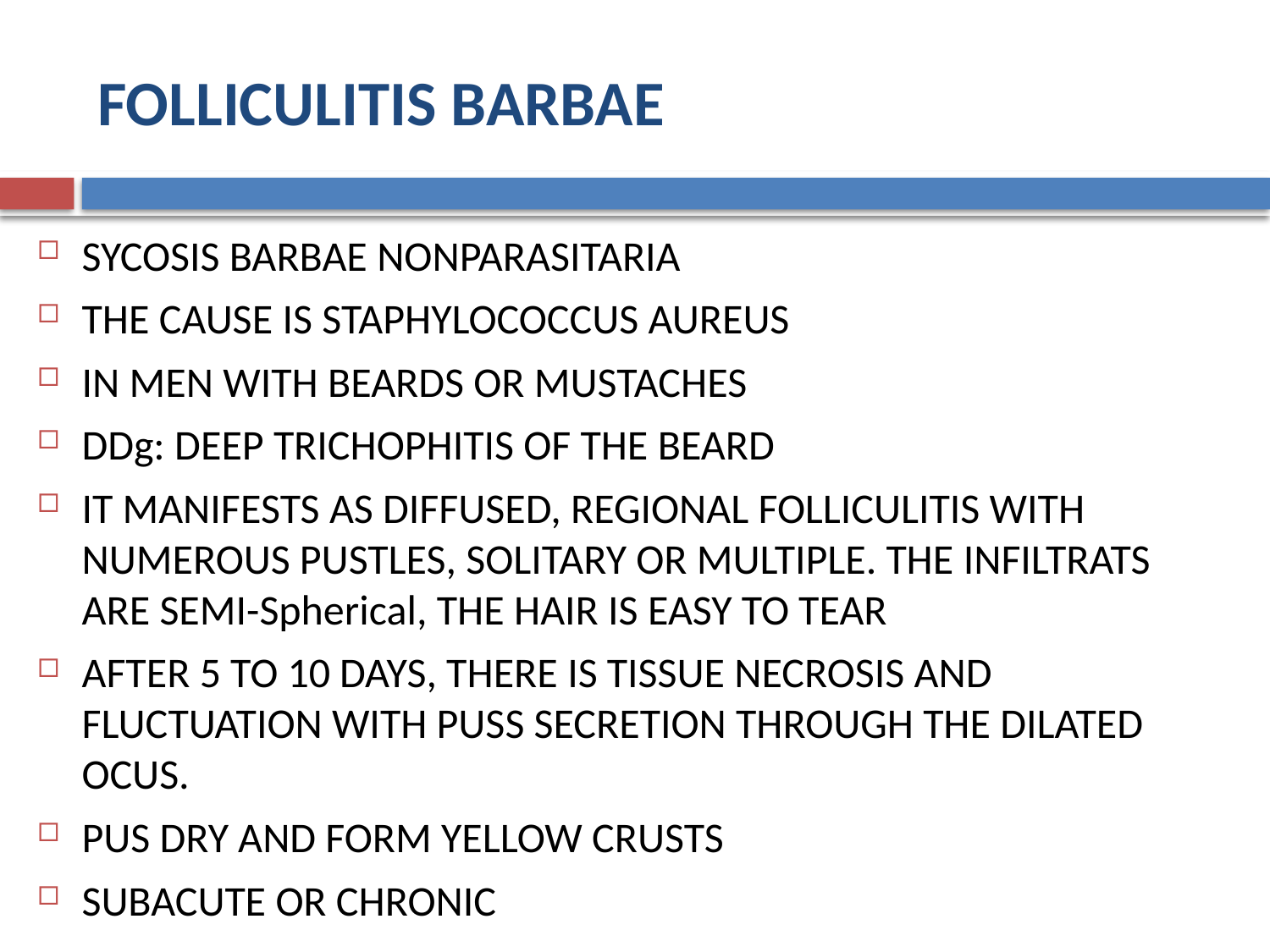

# FOLLICULITIS BARBAE
SYCOSIS BARBAE NONPARASITARIA
THE CAUSE IS STAPHYLOCOCCUS AUREUS
IN MEN WITH BEARDS OR MUSTACHES
DDg: DEEP TRICHOPHITIS OF THE BEARD
IT MANIFESTS AS DIFFUSED, REGIONAL FOLLICULITIS WITH NUMEROUS PUSTLES, SOLITARY OR MULTIPLE. THE INFILTRATS ARE SEMI-Spherical, THE HAIR IS EASY TO TEAR
AFTER 5 TO 10 DAYS, THERE IS TISSUE NECROSIS AND FLUCTUATION WITH PUSS SECRETION THROUGH THE DILATED OCUS.
PUS DRY AND FORM YELLOW CRUSTS
SUBACUTE OR CHRONIC